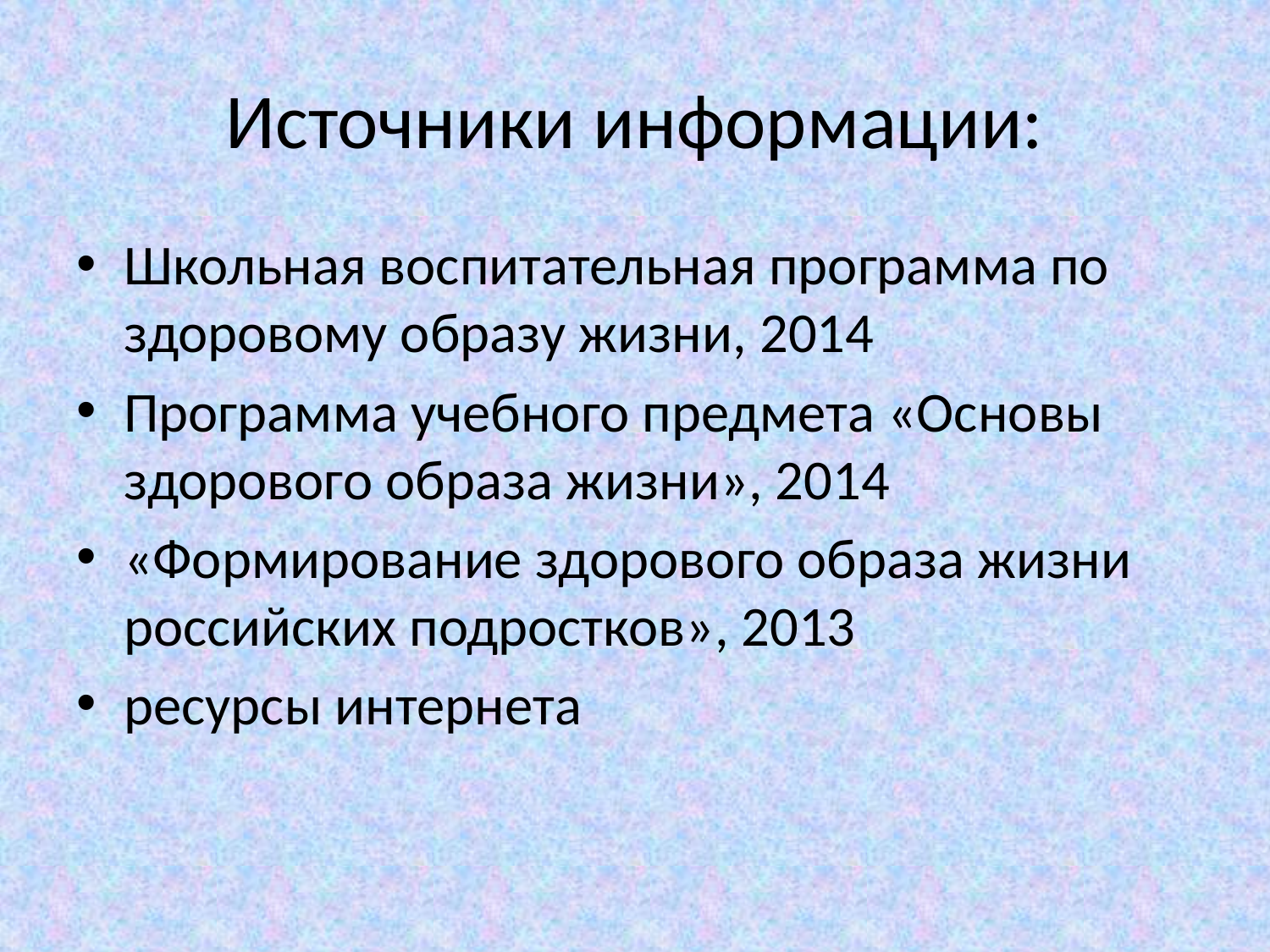

# Источники информации:
Школьная воспитательная программа по здоровому образу жизни, 2014
Программа учебного предмета «Основы здорового образа жизни», 2014
«Формирование здорового образа жизни российских подростков», 2013
ресурсы интернета